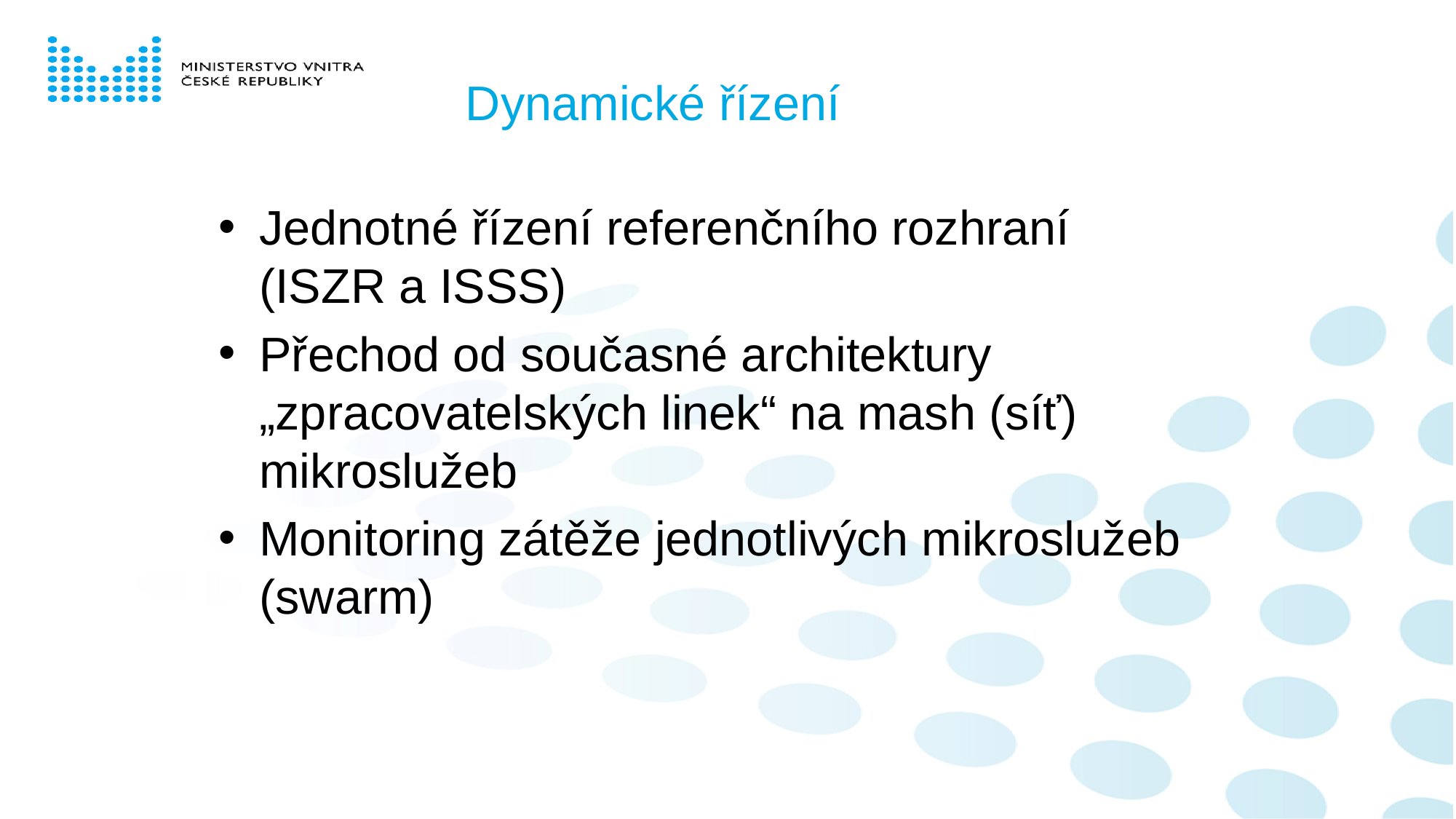

# Dynamické řízení
Jednotné řízení referenčního rozhraní (ISZR a ISSS)
Přechod od současné architektury „zpracovatelských linek“ na mash (síť) mikroslužeb
Monitoring zátěže jednotlivých mikroslužeb (swarm)